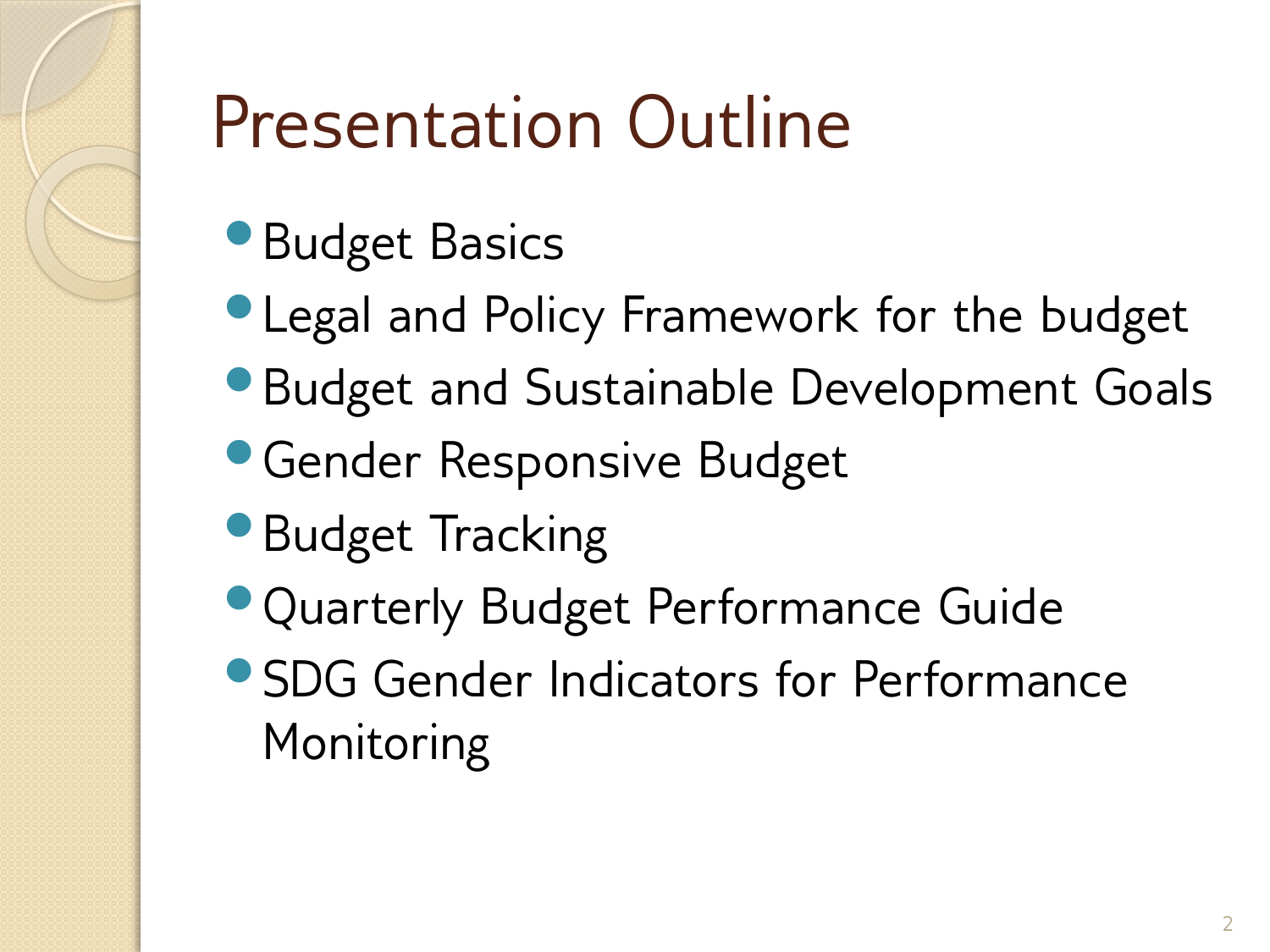

# Presentation Outline
Budget Basics
Legal and Policy Framework for the budget
Budget and Sustainable Development Goals
Gender Responsive Budget
Budget Tracking
Quarterly Budget Performance Guide
SDG Gender Indicators for Performance Monitoring
2